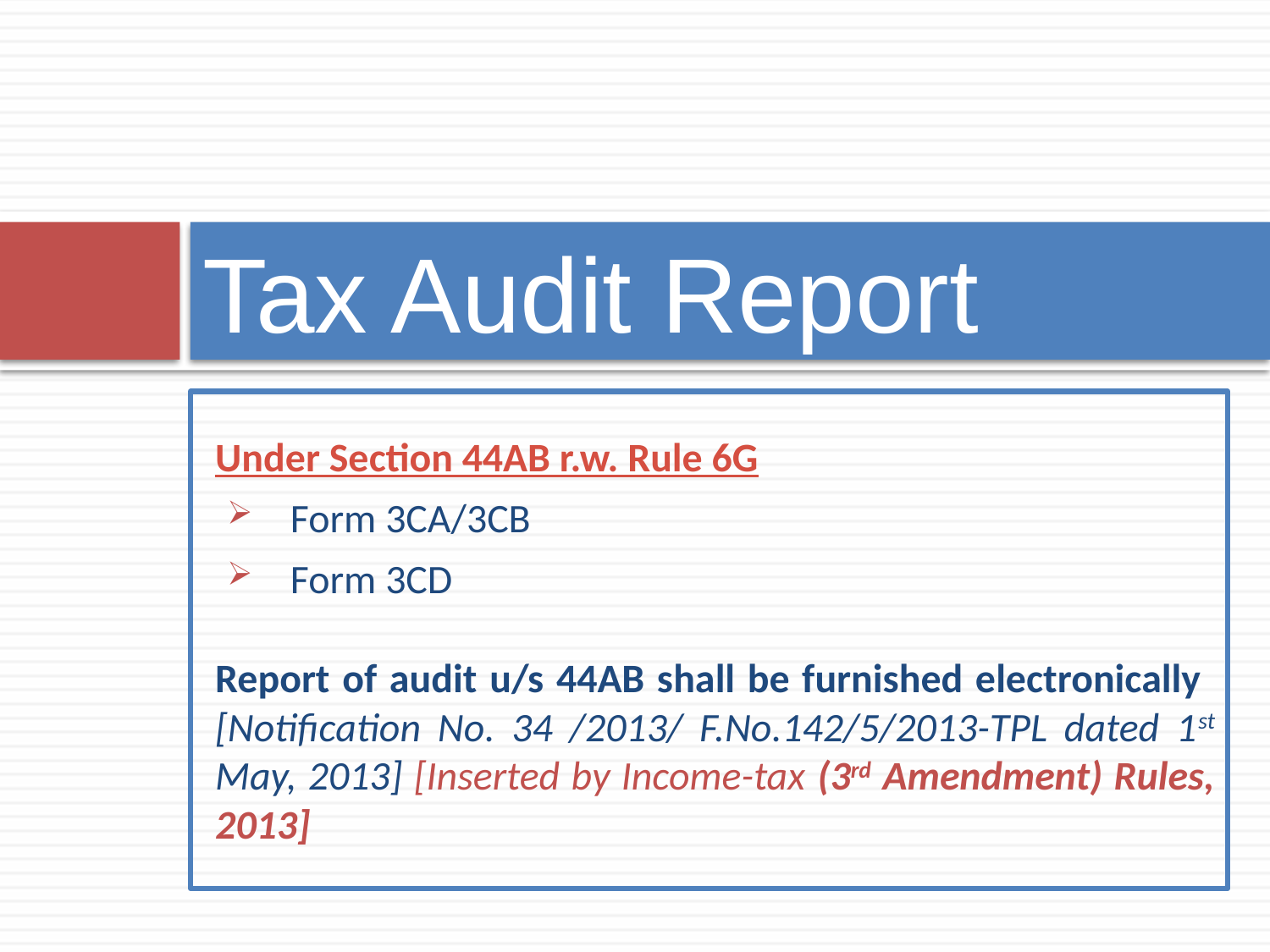

# Tax Audit Report

Under Section 44AB r.w. Rule 6G
Form 3CA/3CB
Form 3CD

Report of audit u/s 44AB shall be furnished electronically  [Notification No. 34 /2013/ F.No.142/5/2013-TPL dated 1st May, 2013] [Inserted by Income-tax (3rd Amendment) Rules, 2013]